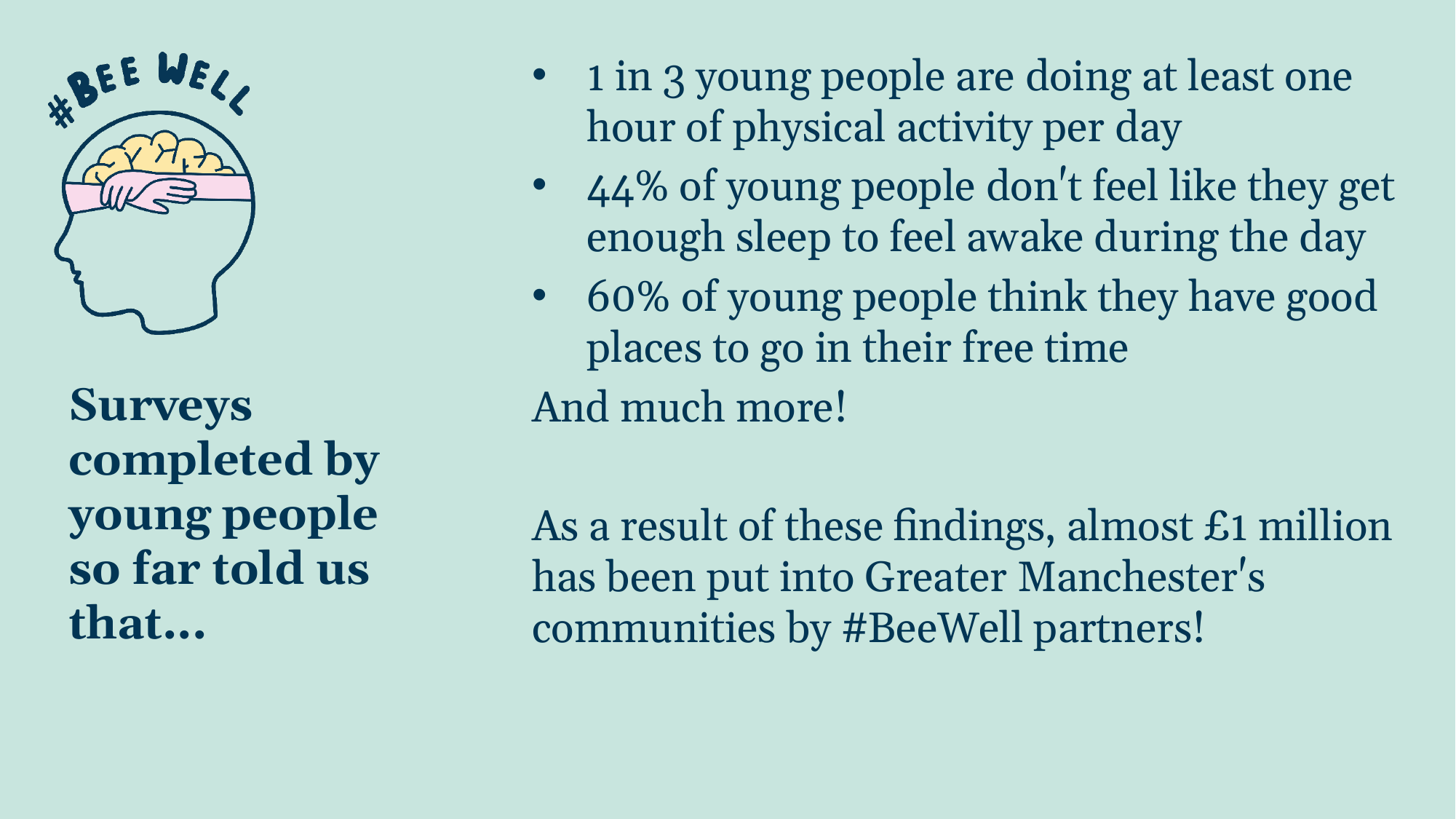

1 in 3 young people are doing at least one hour of physical activity per day
44% of young people don't feel like they get enough sleep to feel awake during the day
60% of young people think they have good places to go in their free time
And much more!

As a result of these findings, almost £1 million has been put into Greater Manchester's            communities by #BeeWell partners!

# Surveys completed by young people so far told us that...